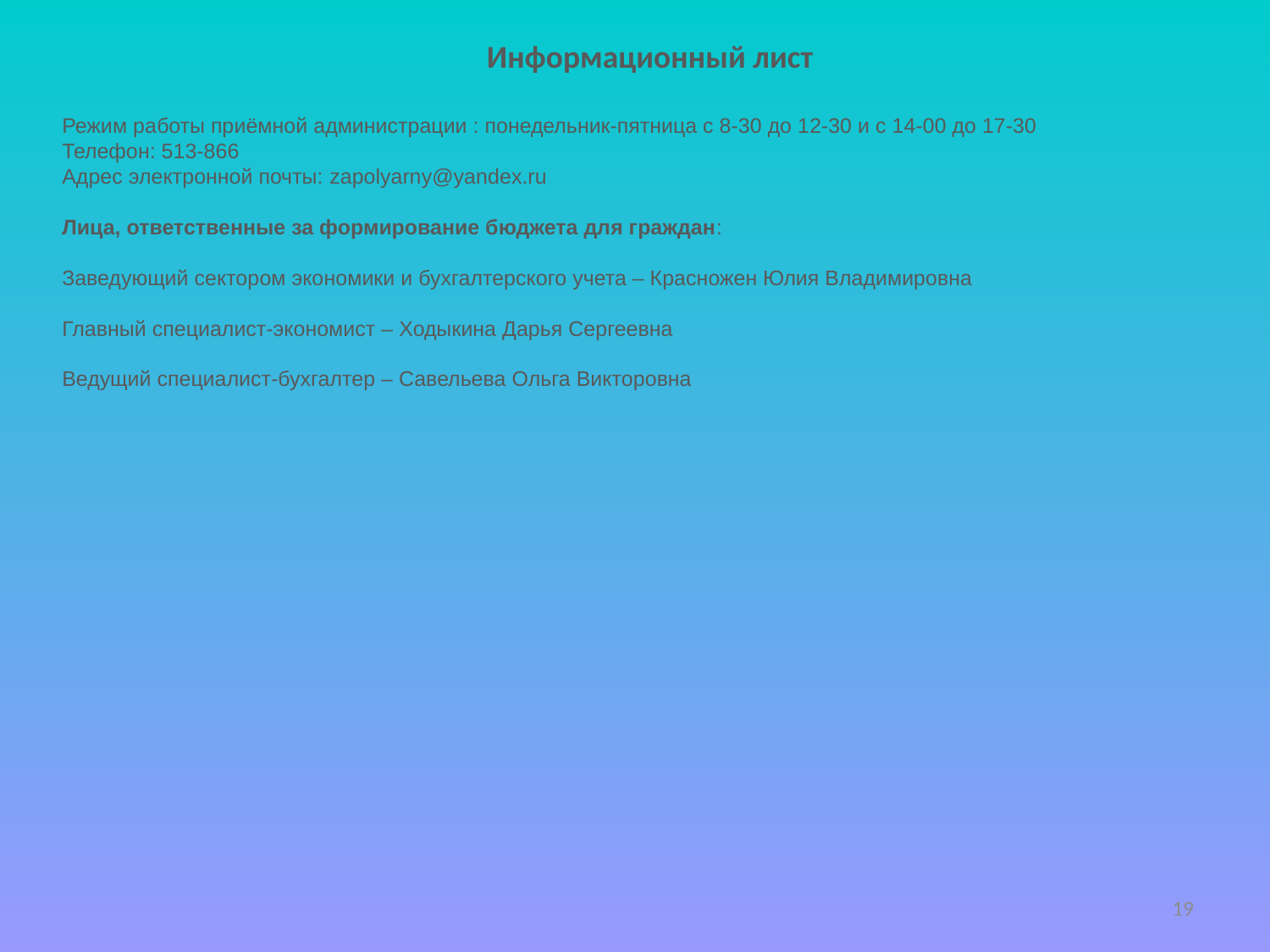

Информационный лист

Режим работы приёмной администрации : понедельник-пятница с 8-30 до 12-30 и с 14-00 до 17-30
Телефон: 513-866
Адрес электронной почты: zapolyarny@yandex.ru

Лица, ответственные за формирование бюджета для граждан:

Заведующий сектором экономики и бухгалтерского учета – Красножен Юлия Владимировна

Главный специалист-экономист – Ходыкина Дарья Сергеевна

Ведущий специалист-бухгалтер – Савельева Ольга Викторовна

19